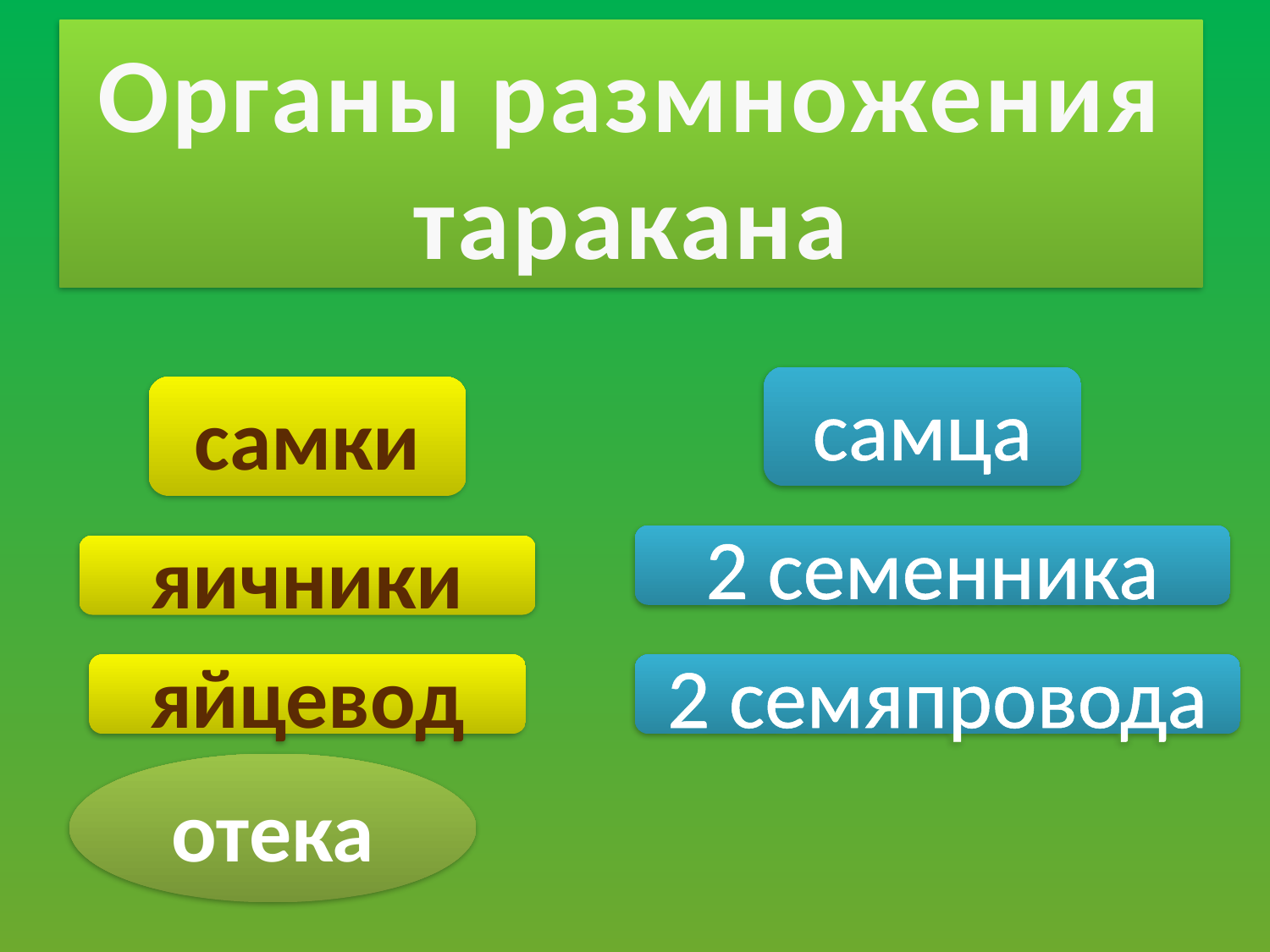

# Органы размножения таракана
самца
самки
2 семенника
яичники
яйцевод
2 семяпровода
отека